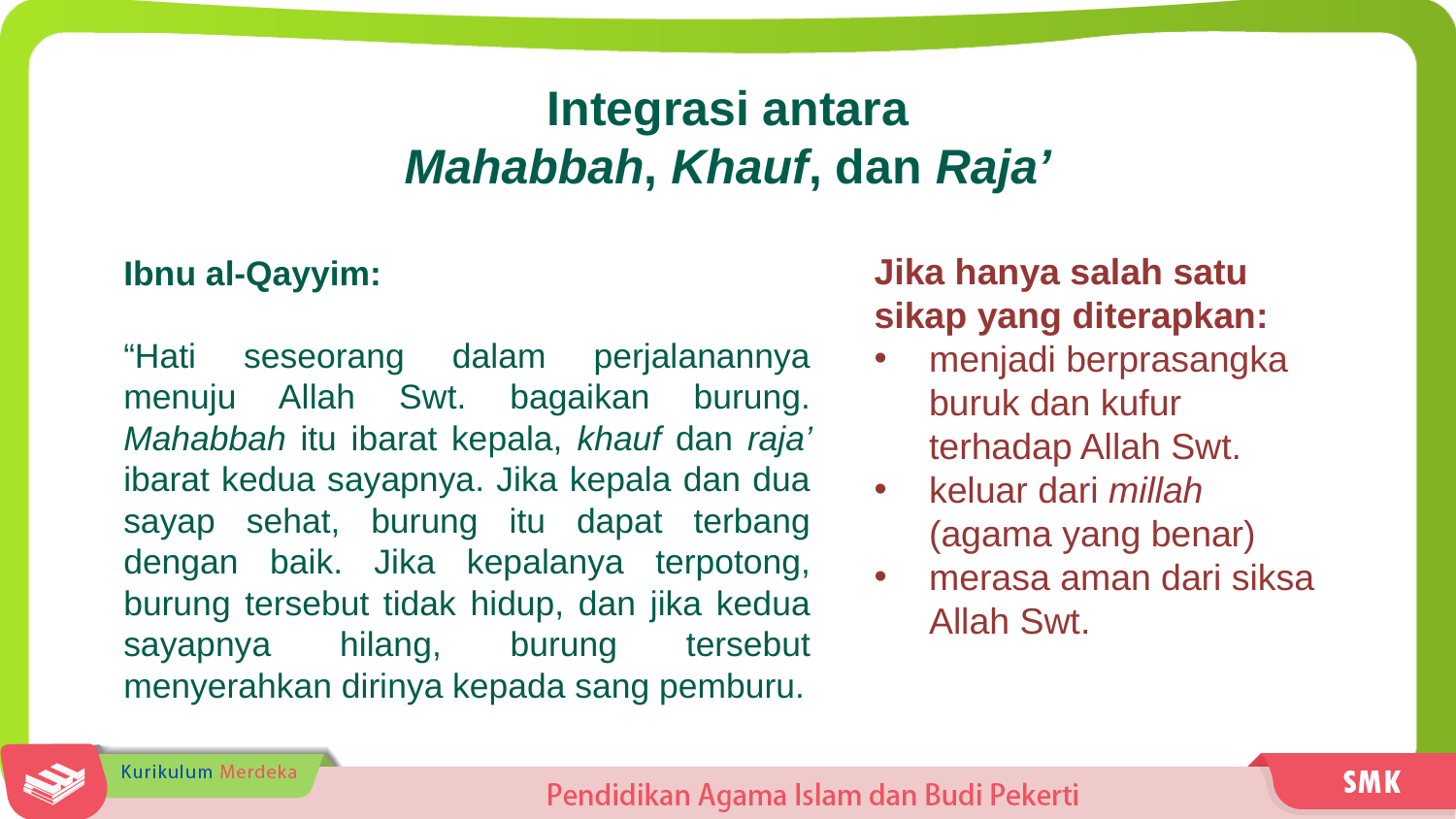

Integrasi antara
Mahabbah, Khauf, dan Raja’
Jika hanya salah satu sikap yang diterapkan:
menjadi berprasangka buruk dan kufur terhadap Allah Swt.
keluar dari millah (agama yang benar)
merasa aman dari siksa Allah Swt.
Ibnu al-Qayyim:

“Hati seseorang dalam perjalanannya menuju Allah Swt. bagaikan burung. Mahabbah itu ibarat kepala, khauf dan raja’ ibarat kedua sayapnya. Jika kepala dan dua sayap sehat, burung itu dapat terbang dengan baik. Jika kepalanya terpotong, burung tersebut tidak hidup, dan jika kedua sayapnya hilang, burung tersebut menyerahkan dirinya kepada sang pemburu.